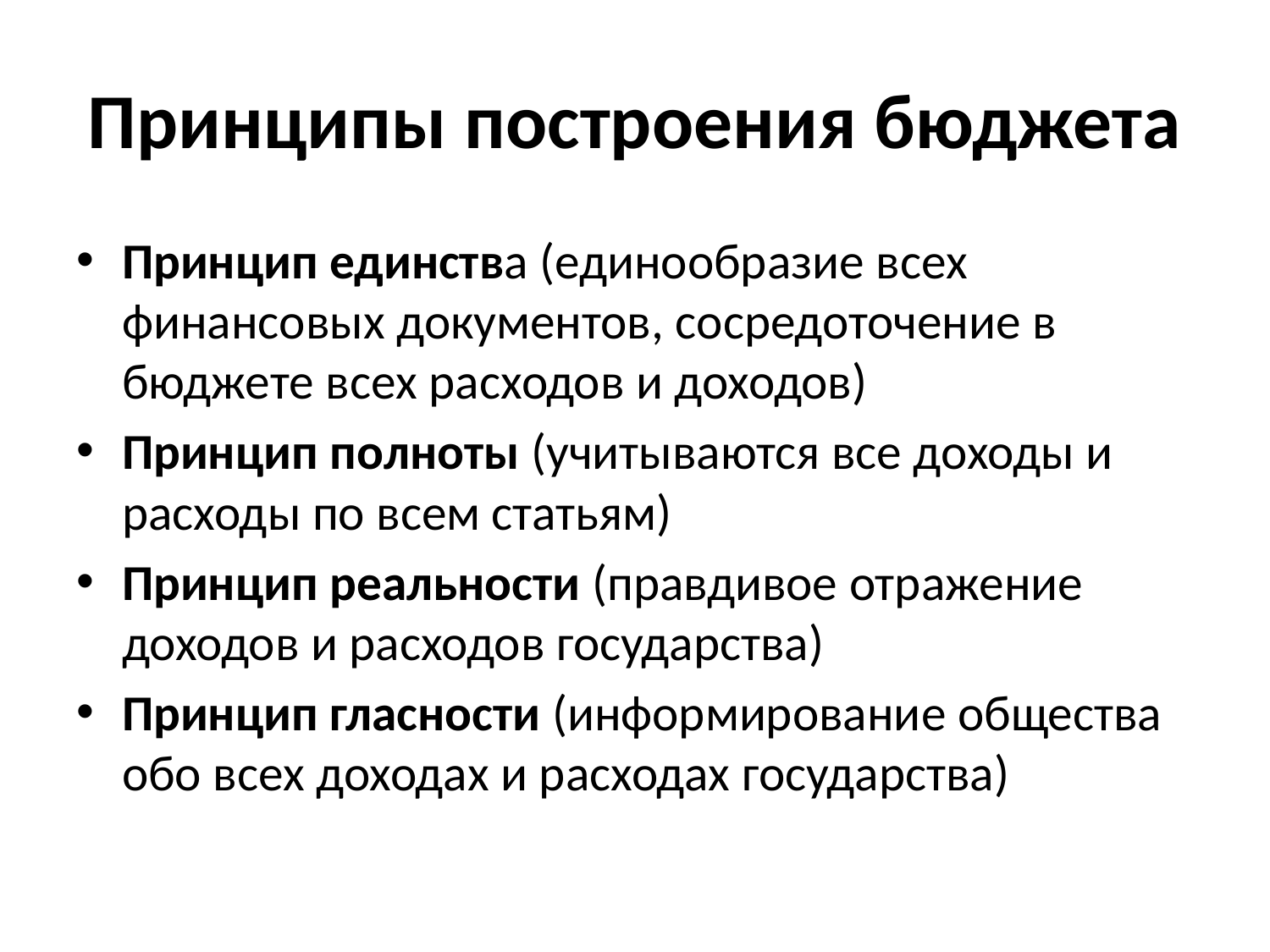

# Принципы построения бюджета
Принцип единства (единообразие всех финансовых документов, сосредоточение в бюджете всех расходов и доходов)
Принцип полноты (учитываются все доходы и расходы по всем статьям)
Принцип реальности (правдивое отражение доходов и расходов государства)
Принцип гласности (информирование общества обо всех доходах и расходах государства)